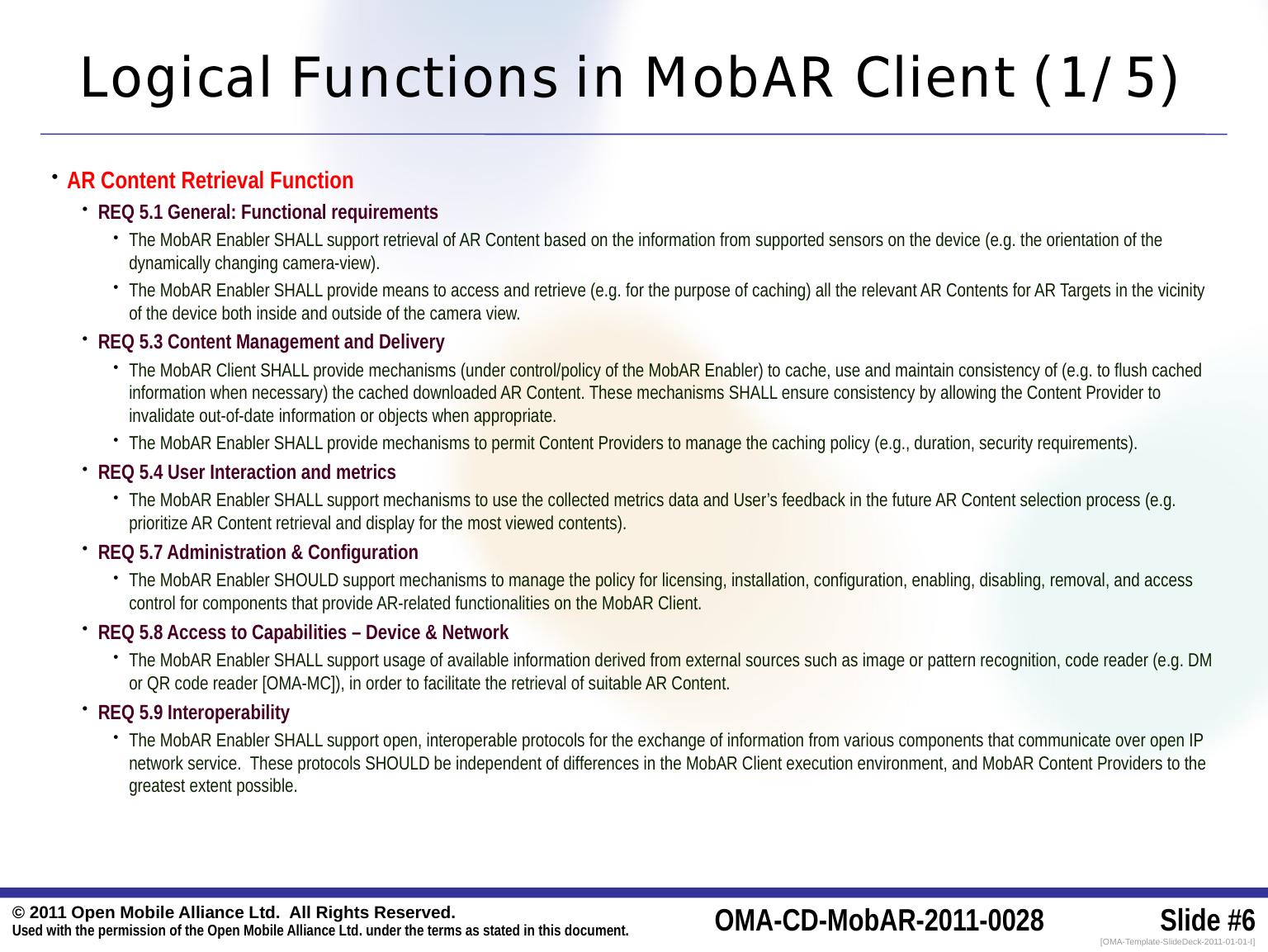

# Logical Functions in MobAR Client (1/5)
AR Content Retrieval Function
REQ 5.1 General: Functional requirements
The MobAR Enabler SHALL support retrieval of AR Content based on the information from supported sensors on the device (e.g. the orientation of the dynamically changing camera-view).
The MobAR Enabler SHALL provide means to access and retrieve (e.g. for the purpose of caching) all the relevant AR Contents for AR Targets in the vicinity of the device both inside and outside of the camera view.
REQ 5.3 Content Management and Delivery
The MobAR Client SHALL provide mechanisms (under control/policy of the MobAR Enabler) to cache, use and maintain consistency of (e.g. to flush cached information when necessary) the cached downloaded AR Content. These mechanisms SHALL ensure consistency by allowing the Content Provider to invalidate out-of-date information or objects when appropriate.
The MobAR Enabler SHALL provide mechanisms to permit Content Providers to manage the caching policy (e.g., duration, security requirements).
REQ 5.4 User Interaction and metrics
The MobAR Enabler SHALL support mechanisms to use the collected metrics data and User’s feedback in the future AR Content selection process (e.g. prioritize AR Content retrieval and display for the most viewed contents).
REQ 5.7 Administration & Configuration
The MobAR Enabler SHOULD support mechanisms to manage the policy for licensing, installation, configuration, enabling, disabling, removal, and access control for components that provide AR-related functionalities on the MobAR Client.
REQ 5.8 Access to Capabilities – Device & Network
The MobAR Enabler SHALL support usage of available information derived from external sources such as image or pattern recognition, code reader (e.g. DM or QR code reader [OMA-MC]), in order to facilitate the retrieval of suitable AR Content.
REQ 5.9 Interoperability
The MobAR Enabler SHALL support open, interoperable protocols for the exchange of information from various components that communicate over open IP network service.  These protocols SHOULD be independent of differences in the MobAR Client execution environment, and MobAR Content Providers to the greatest extent possible.